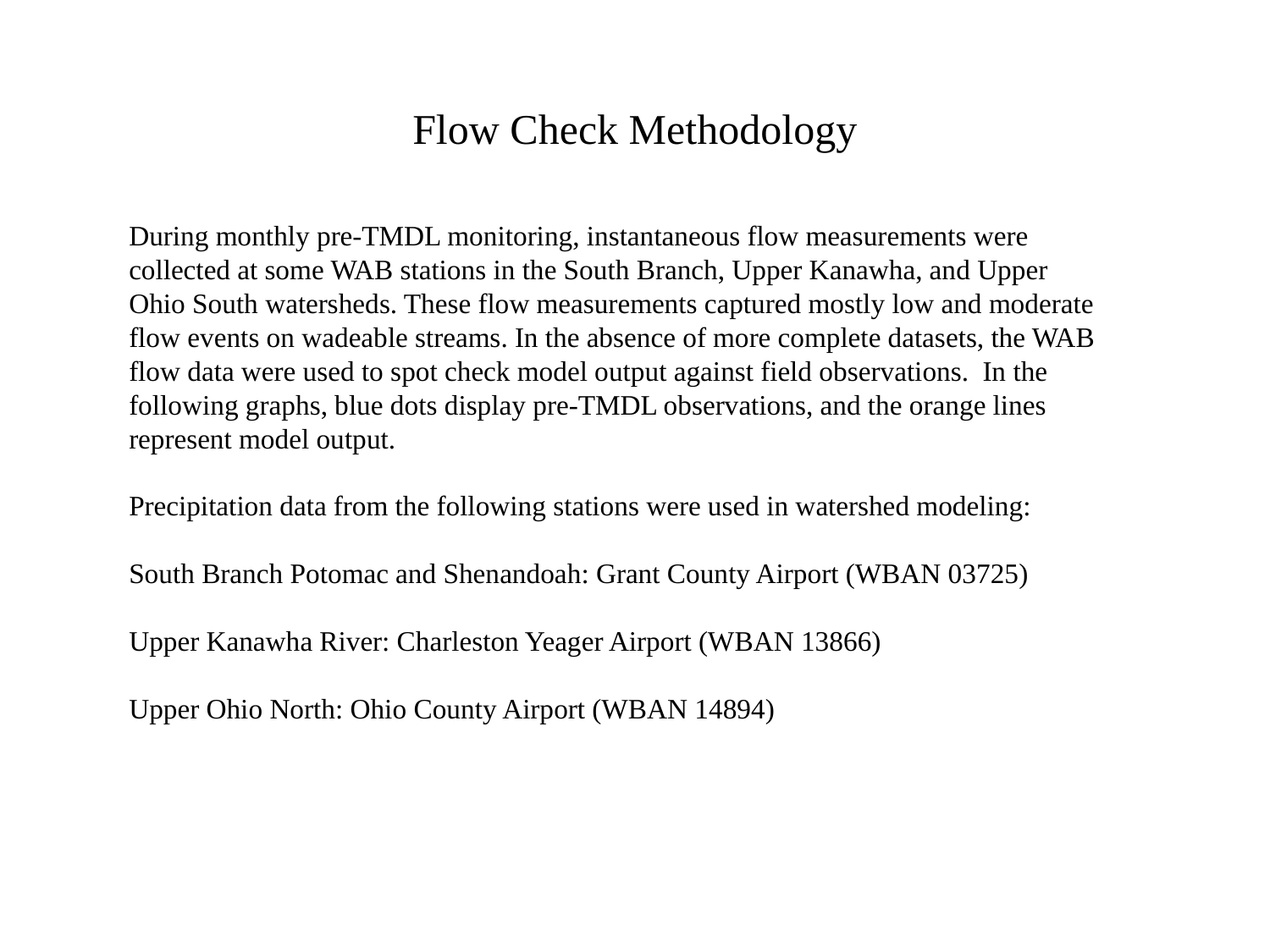

Flow Check Methodology
During monthly pre-TMDL monitoring, instantaneous flow measurements were collected at some WAB stations in the South Branch, Upper Kanawha, and Upper Ohio South watersheds. These flow measurements captured mostly low and moderate flow events on wadeable streams. In the absence of more complete datasets, the WAB flow data were used to spot check model output against field observations.  In the following graphs, blue dots display pre-TMDL observations, and the orange lines represent model output.

Precipitation data from the following stations were used in watershed modeling:

South Branch Potomac and Shenandoah: Grant County Airport (WBAN 03725)

Upper Kanawha River: Charleston Yeager Airport (WBAN 13866)

Upper Ohio North: Ohio County Airport (WBAN 14894)